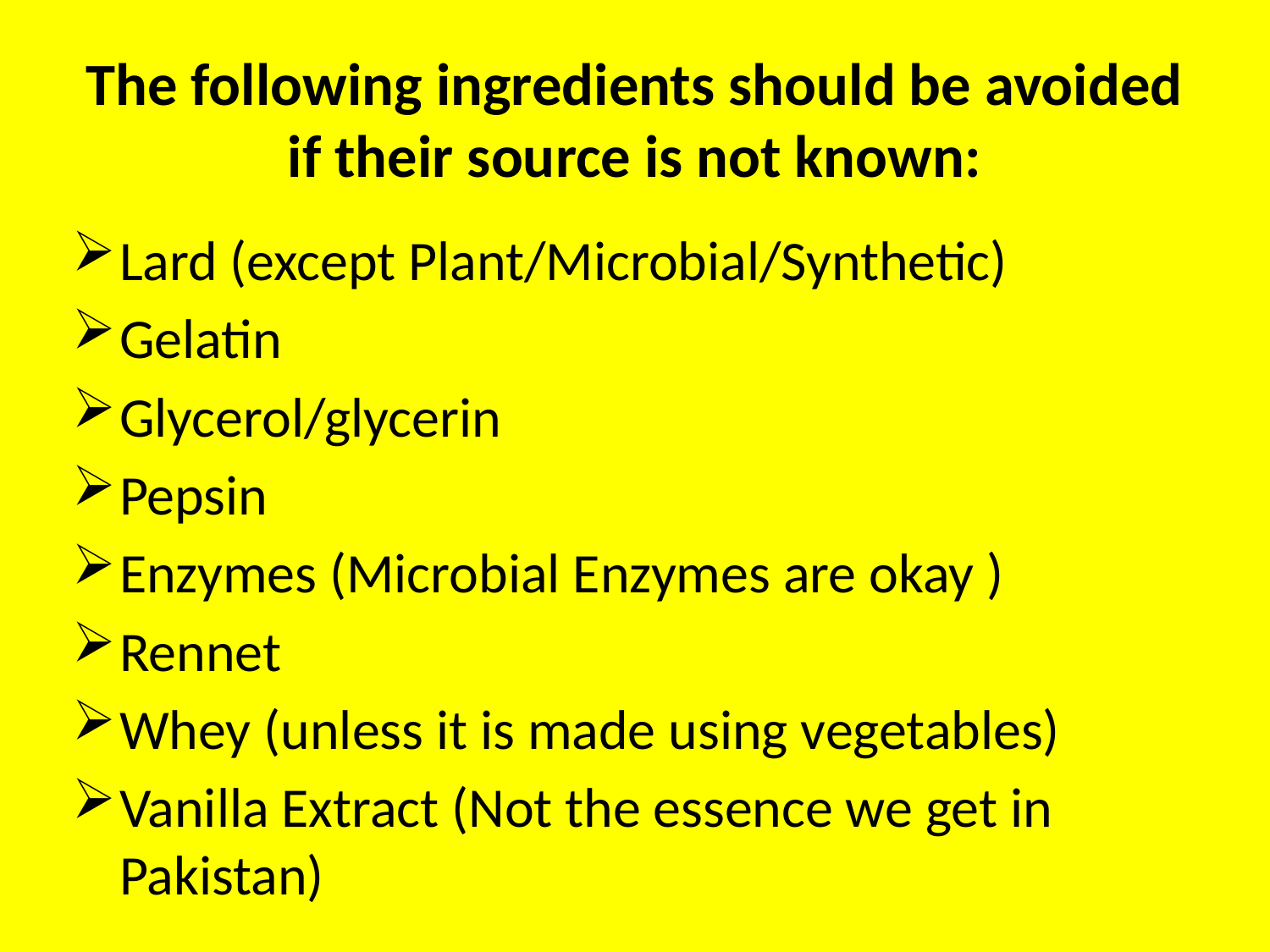

# The following ingredients should be avoided if their source is not known:
Lard (except Plant/Microbial/Synthetic)
Gelatin
Glycerol/glycerin
Pepsin
Enzymes (Microbial Enzymes are okay )
Rennet
Whey (unless it is made using vegetables)
Vanilla Extract (Not the essence we get in Pakistan)